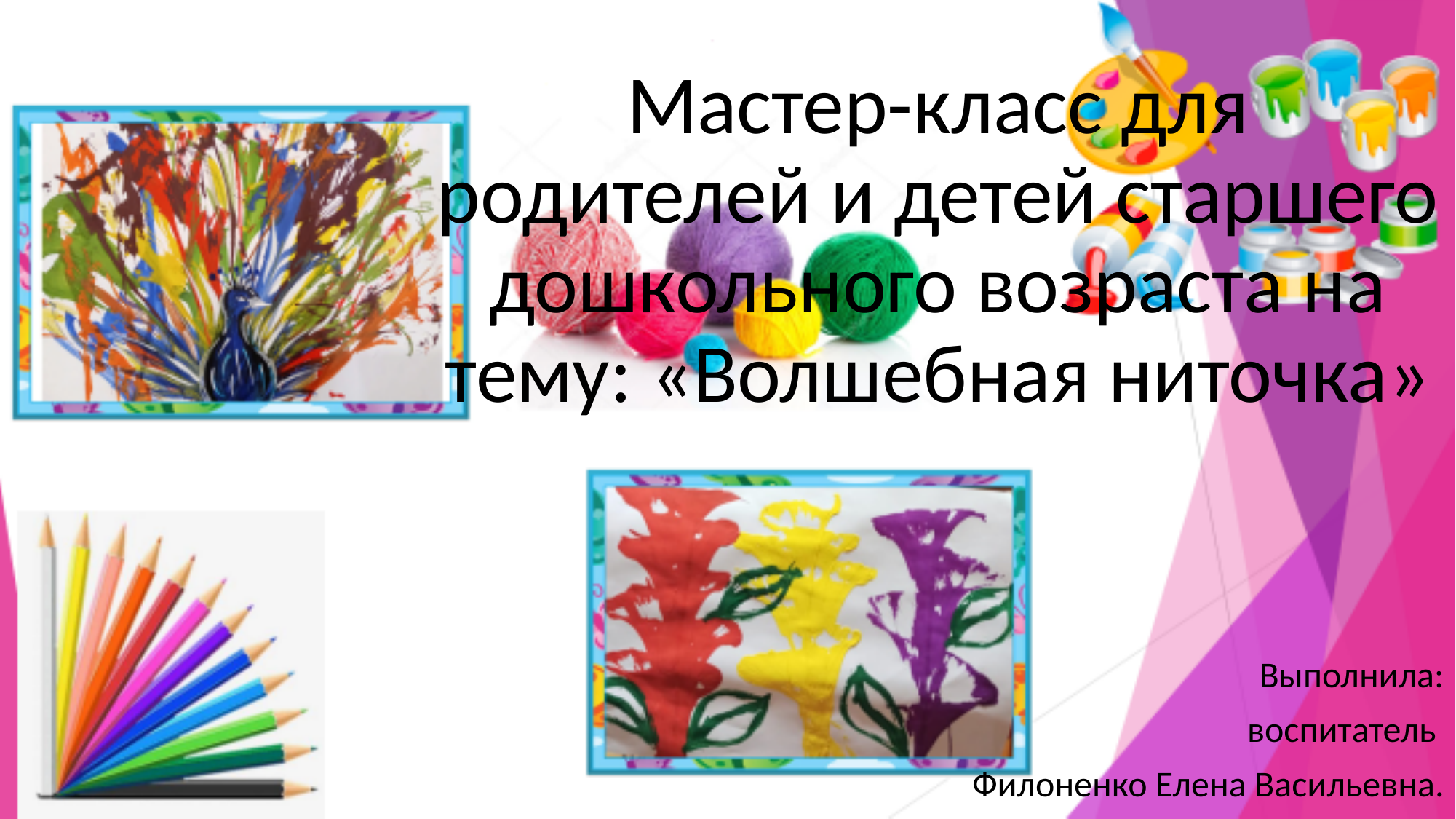

# Мастер-класс для родителей и детей старшего дошкольного возраста на тему: «Волшебная ниточка»
Выполнила:
воспитатель
Филоненко Елена Васильевна.